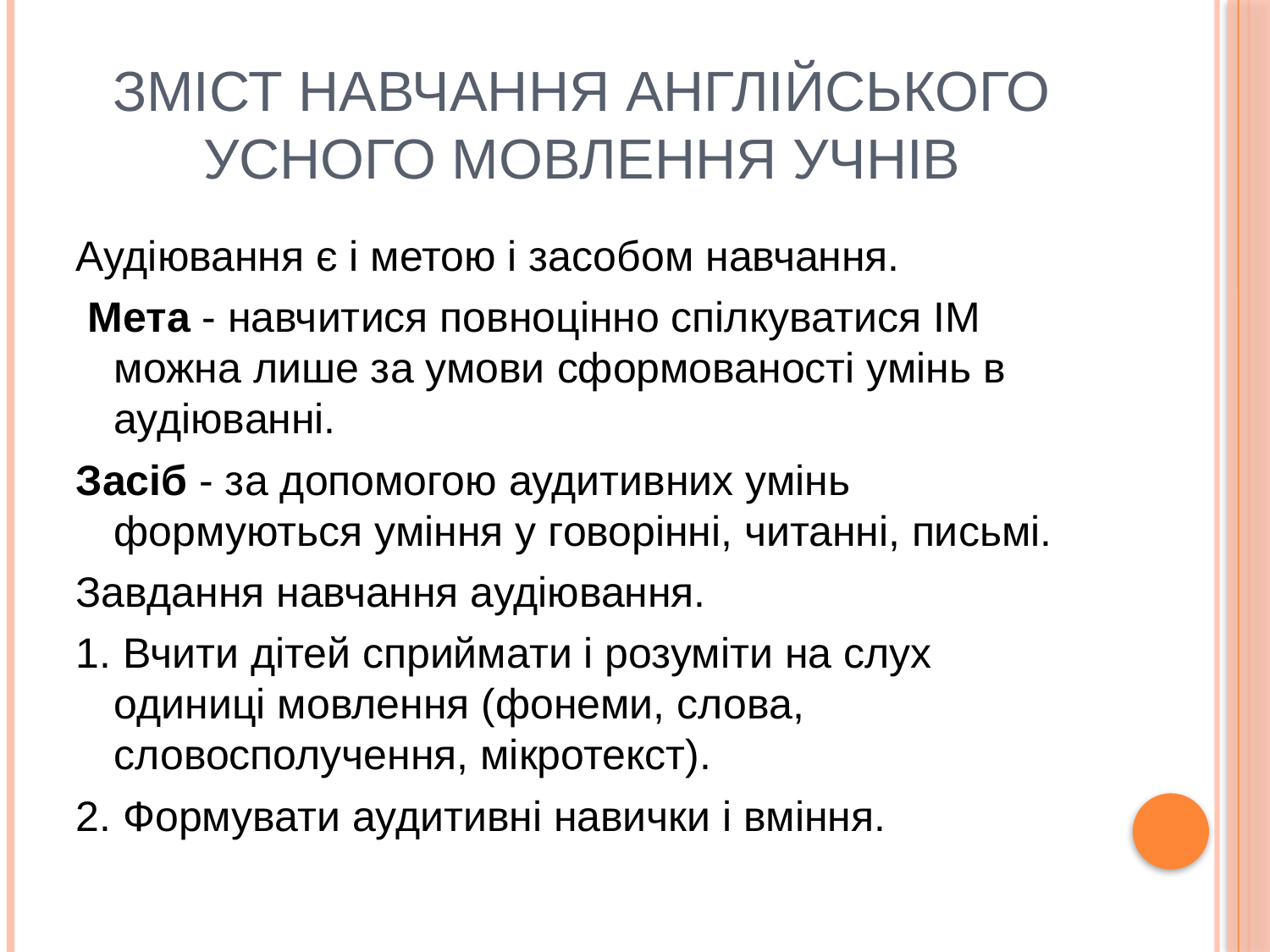

# Зміст навчання англійського усного мовлення учнів
Аудіювання є і метою і засобом навчання.
 Мета - навчитися повноцінно спілкуватися ІМ можна лише за умови сформованості умінь в аудіюванні.
Засіб - за допомогою аудитивних умінь формуються уміння у говорінні, читанні, письмі.
Завдання навчання аудіювання.
1. Вчити дітей сприймати і розуміти на слух одиниці мовлення (фонеми, слова, словосполучення, мікротекст).
2. Формувати аудитивні навички і вміння.